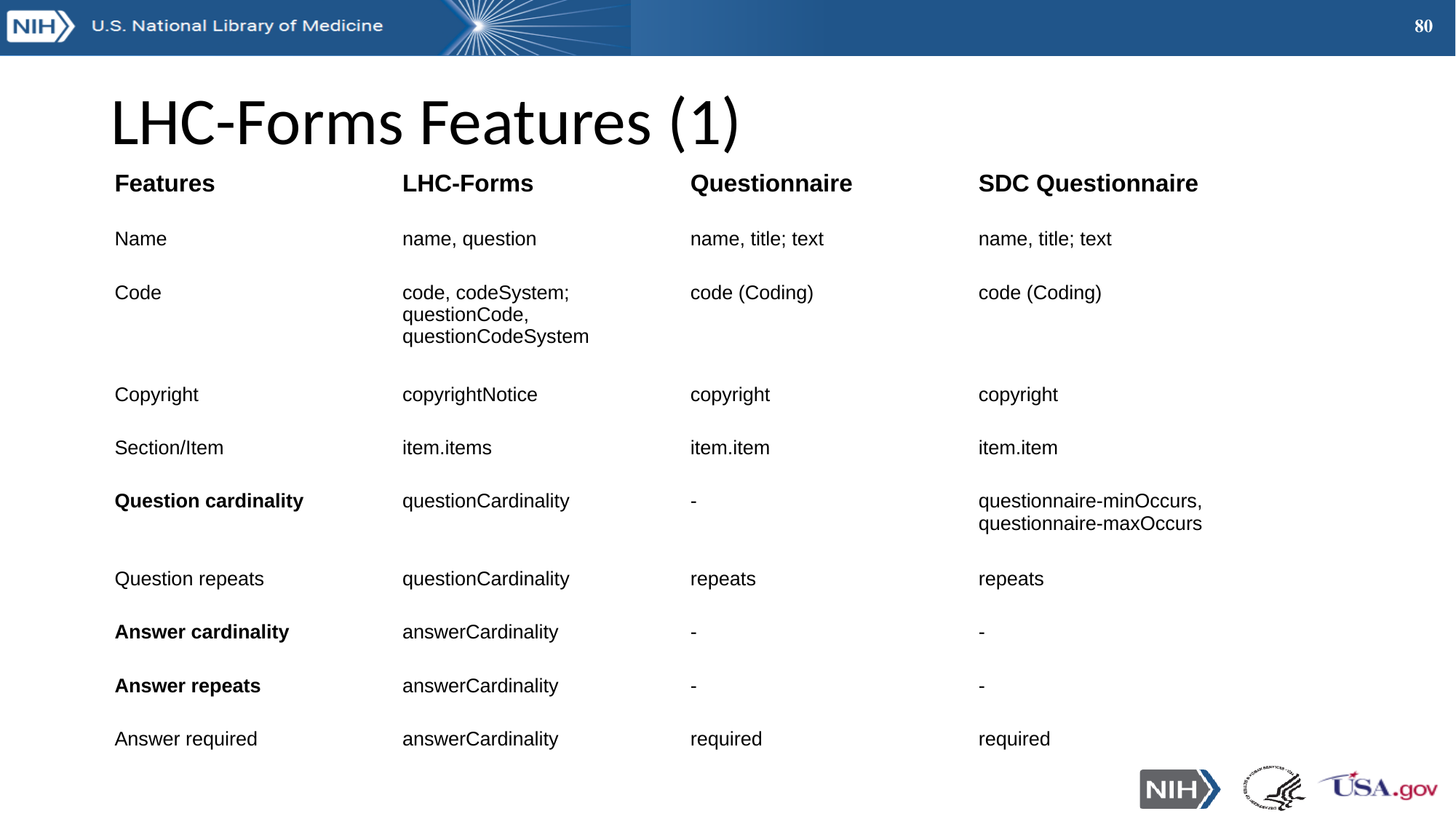

# LHC-Forms Features (1)
| Features | LHC-Forms | Questionnaire | SDC Questionnaire |
| --- | --- | --- | --- |
| Name | name, question | name, title; text | name, title; text |
| Code | code, codeSystem; questionCode, questionCodeSystem | code (Coding) | code (Coding) |
| Copyright | copyrightNotice | copyright | copyright |
| Section/Item | item.items | item.item | item.item |
| Question cardinality | questionCardinality | - | questionnaire-minOccurs, questionnaire-maxOccurs |
| Question repeats | questionCardinality | repeats | repeats |
| Answer cardinality | answerCardinality | - | - |
| Answer repeats | answerCardinality | - | - |
| Answer required | answerCardinality | required | required |